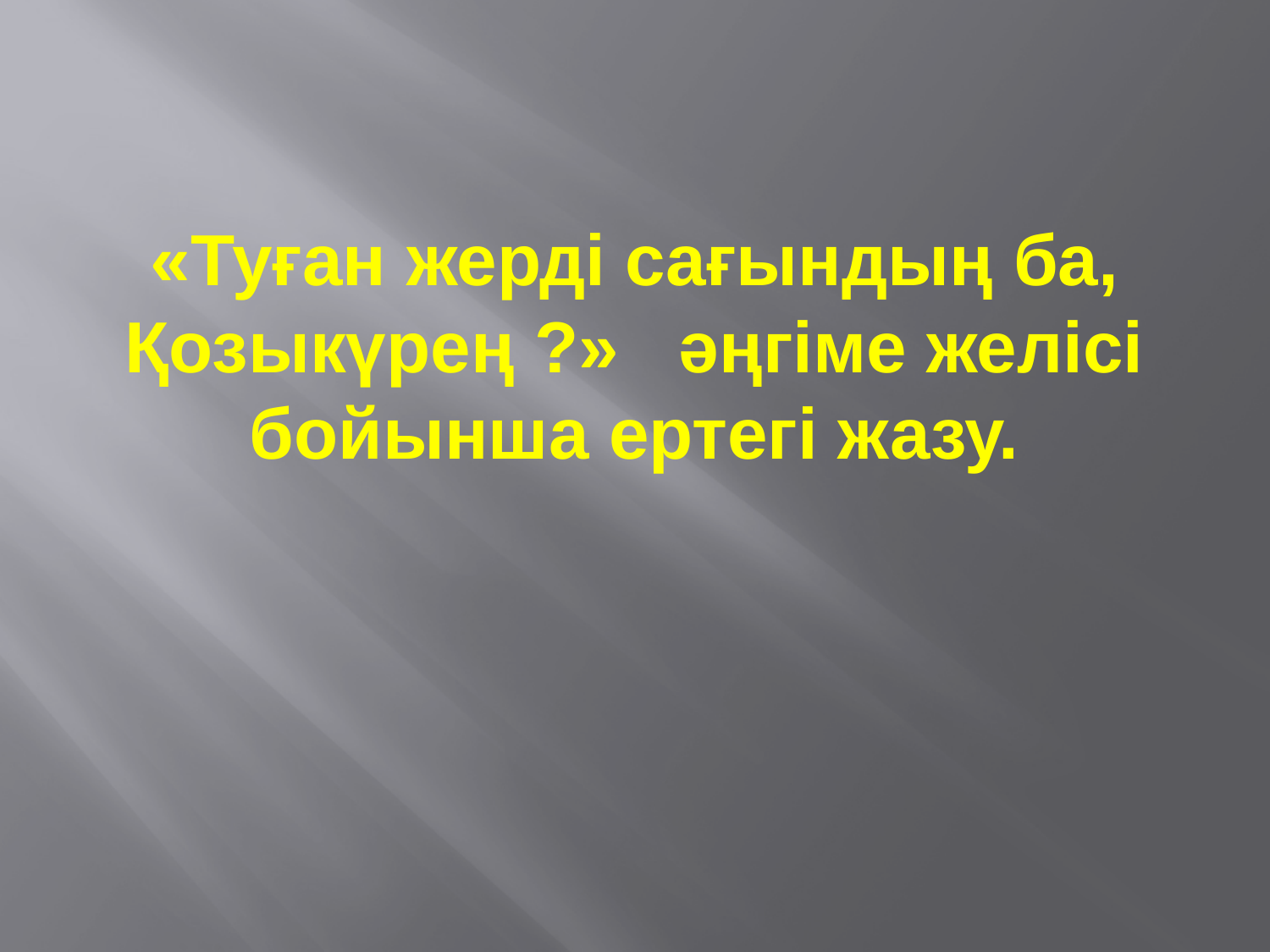

# «Туған жерді сағындың ба, Қозыкүрең ?»   әңгіме желісі бойынша ертегі жазу.